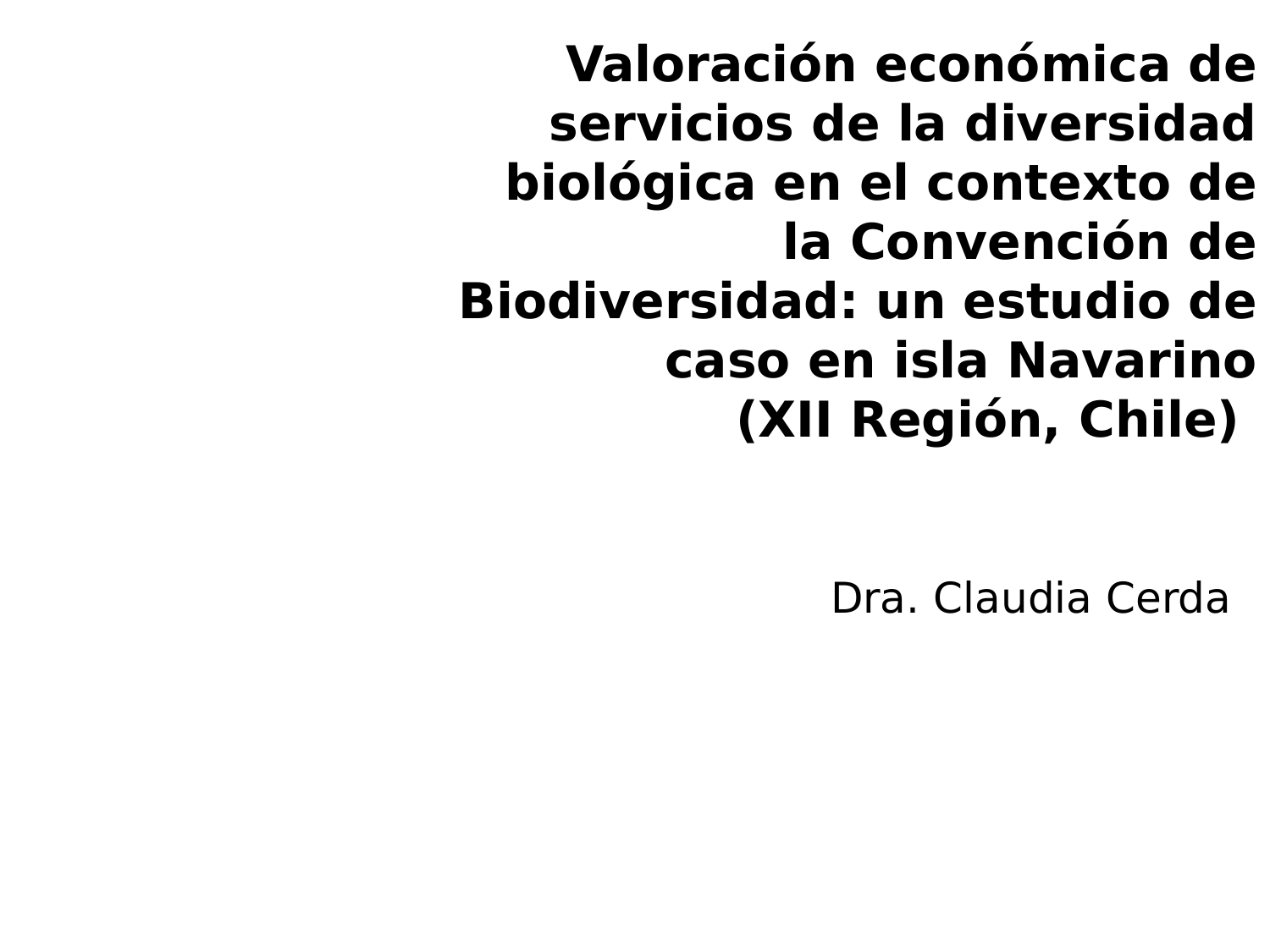

Valoración económica de servicios de la diversidad biológica en el contexto de la Convención de Biodiversidad: un estudio de caso en isla Navarino
(XII Región, Chile)

# Dra. Claudia Cerda